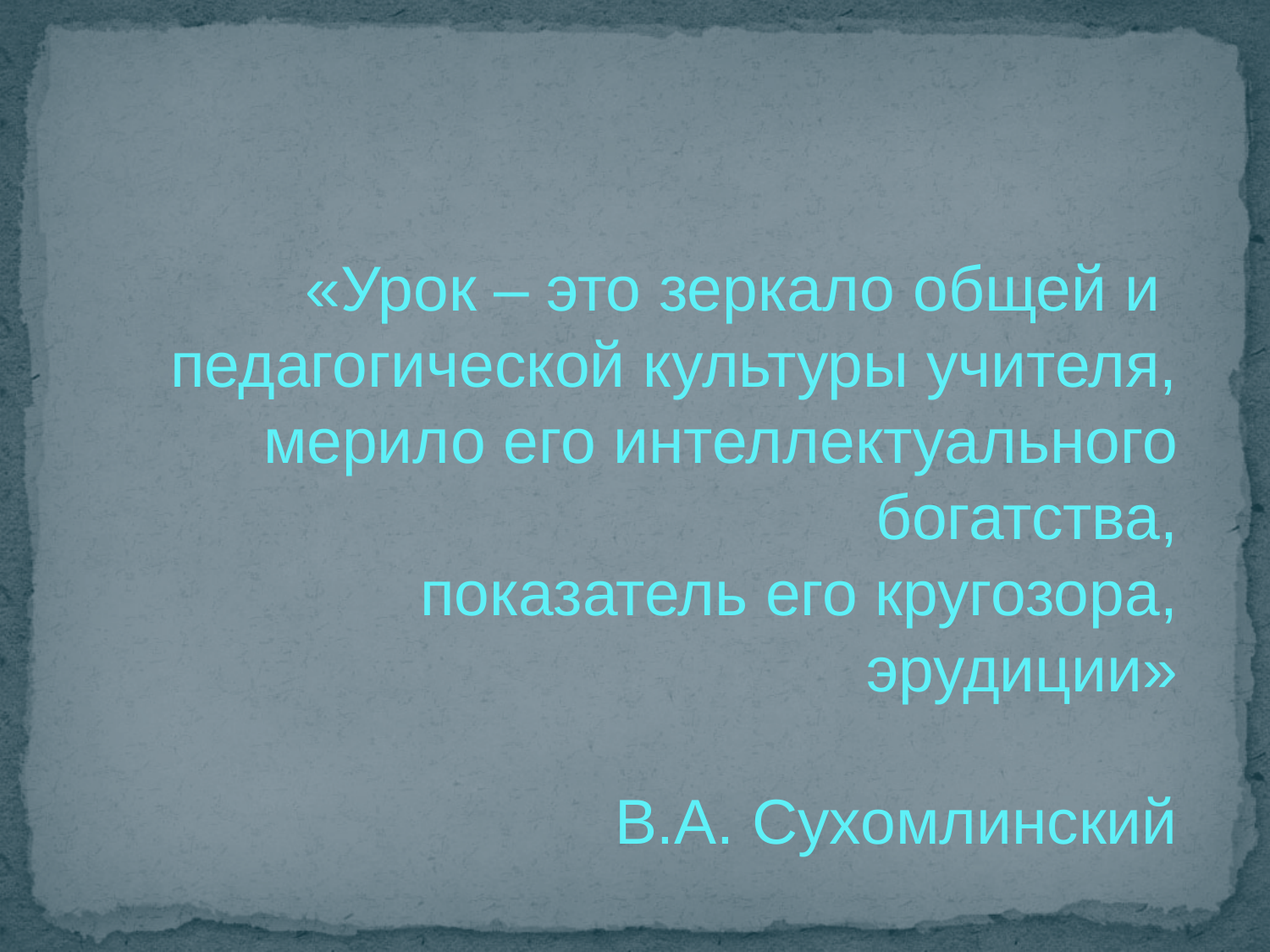

«Урок – это зеркало общей и
педагогической культуры учителя,
мерило его интеллектуального богатства,
показатель его кругозора, эрудиции»

В.А. Сухомлинский